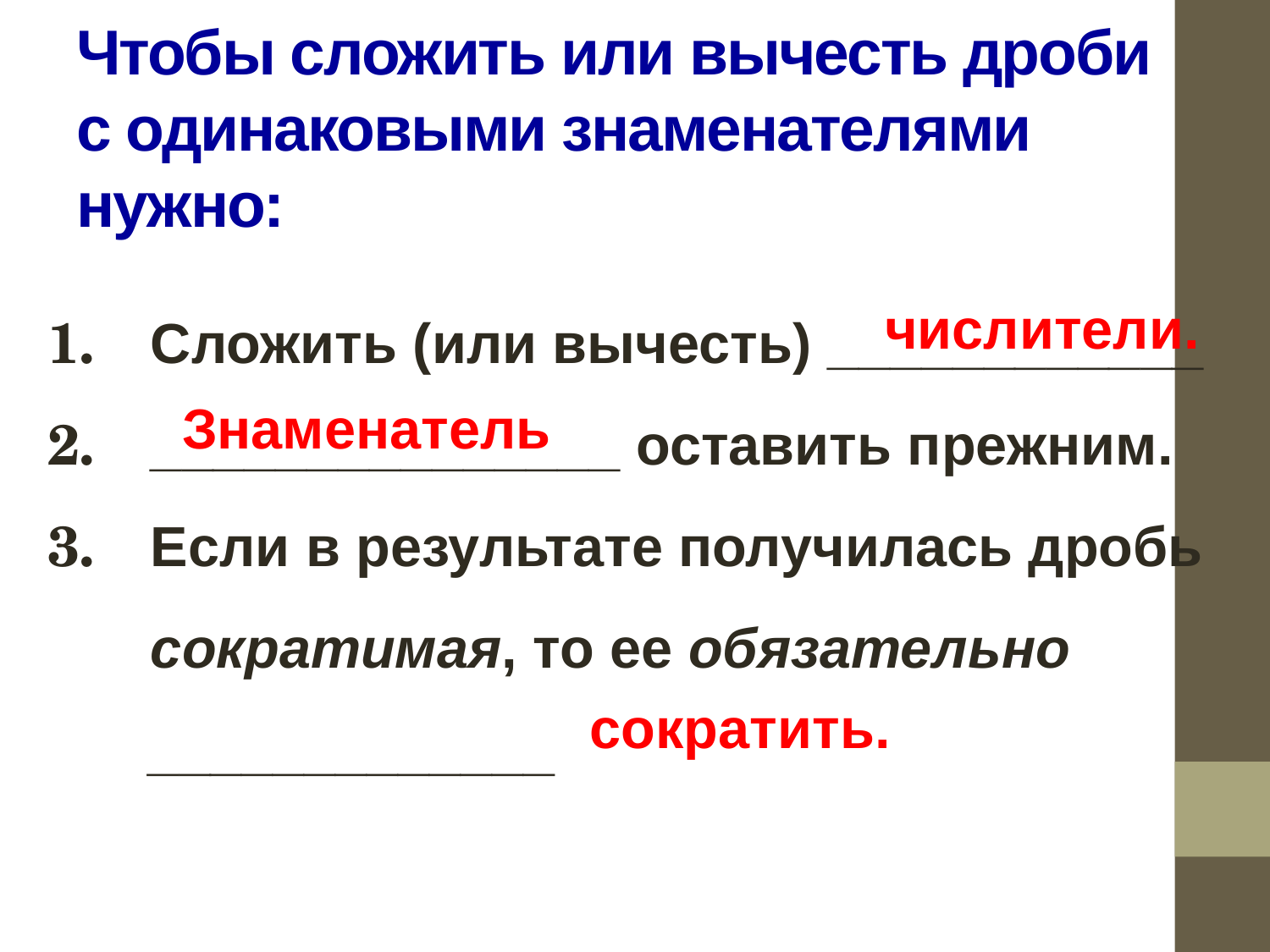

# Чтобы сложить или вычесть дроби с одинаковыми знаменателями нужно:

Сложить (или вычесть) ____________
_______________ оставить прежним.
Если в результате получилась дробь сократимая, то ее обязательно _____________
числители.
Знаменатель
сократить.